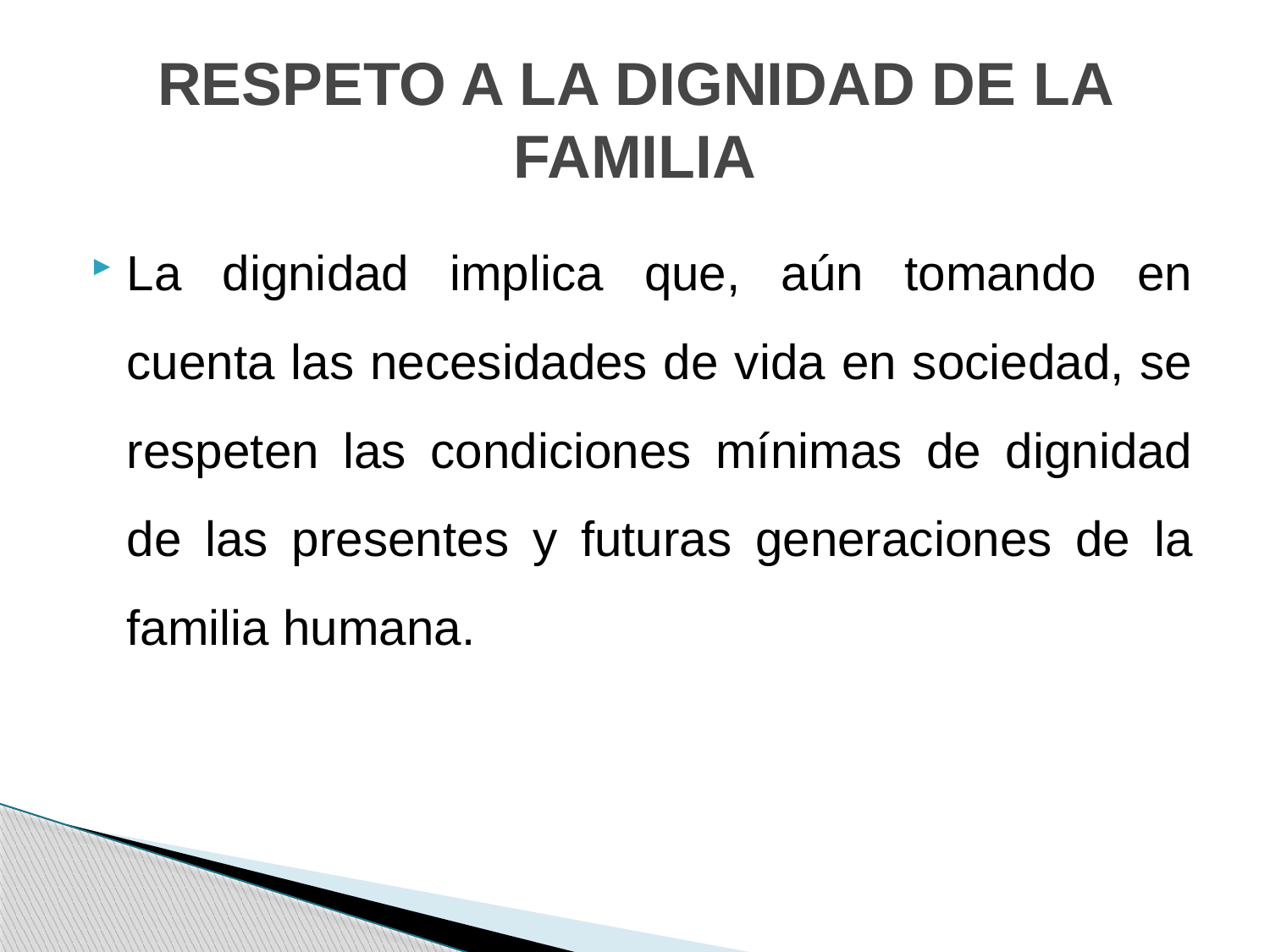

# RESPETO A LA DIGNIDAD DE LA FAMILIA
La dignidad implica que, aún tomando en cuenta las necesidades de vida en sociedad, se respeten las condiciones mínimas de dignidad de las presentes y futuras generaciones de la familia humana.